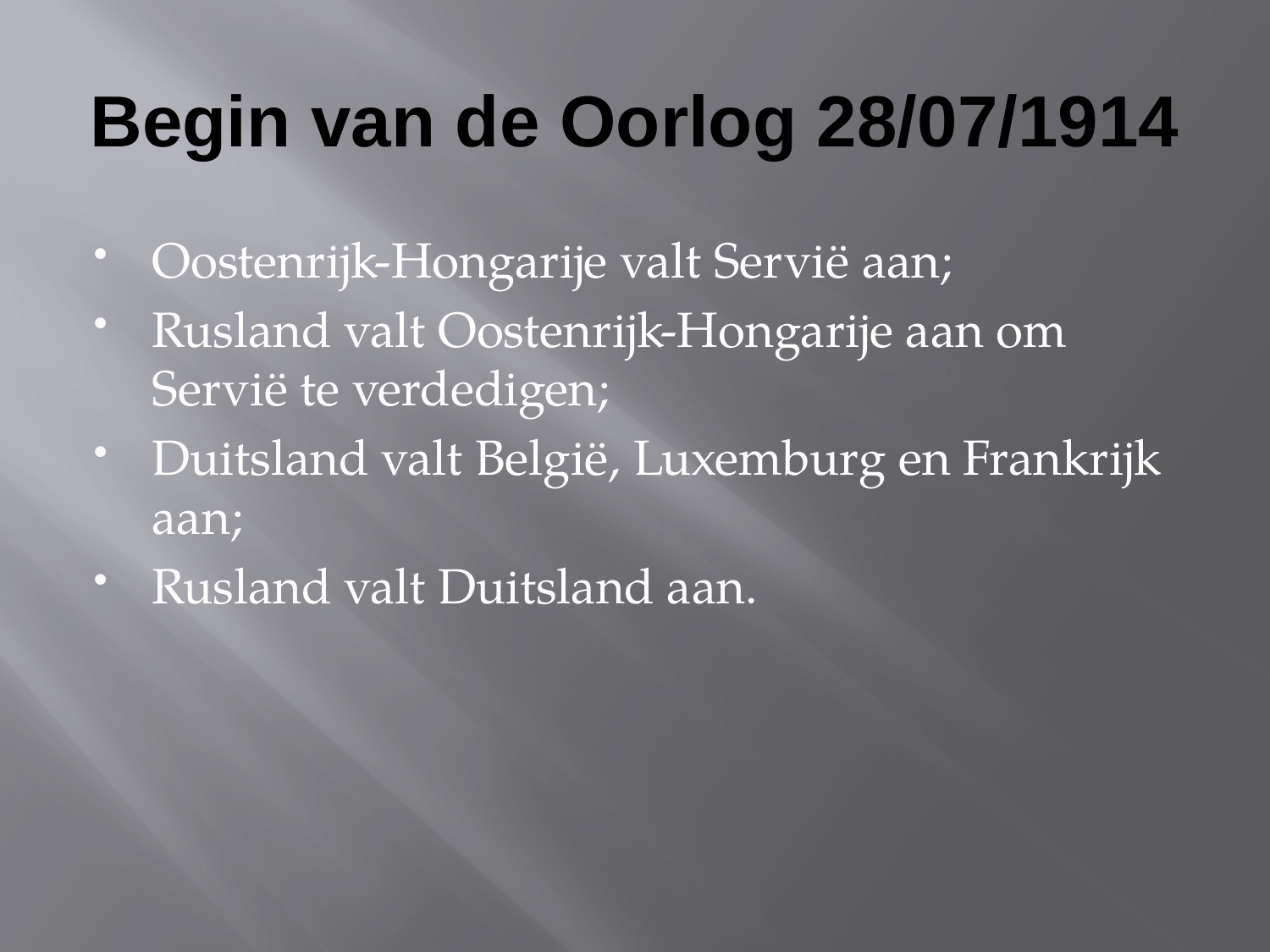

# Begin van de Oorlog 28/07/1914
Oostenrijk-Hongarije valt Servië aan;
Rusland valt Oostenrijk-Hongarije aan om Servië te verdedigen;
Duitsland valt België, Luxemburg en Frankrijk aan;
Rusland valt Duitsland aan.